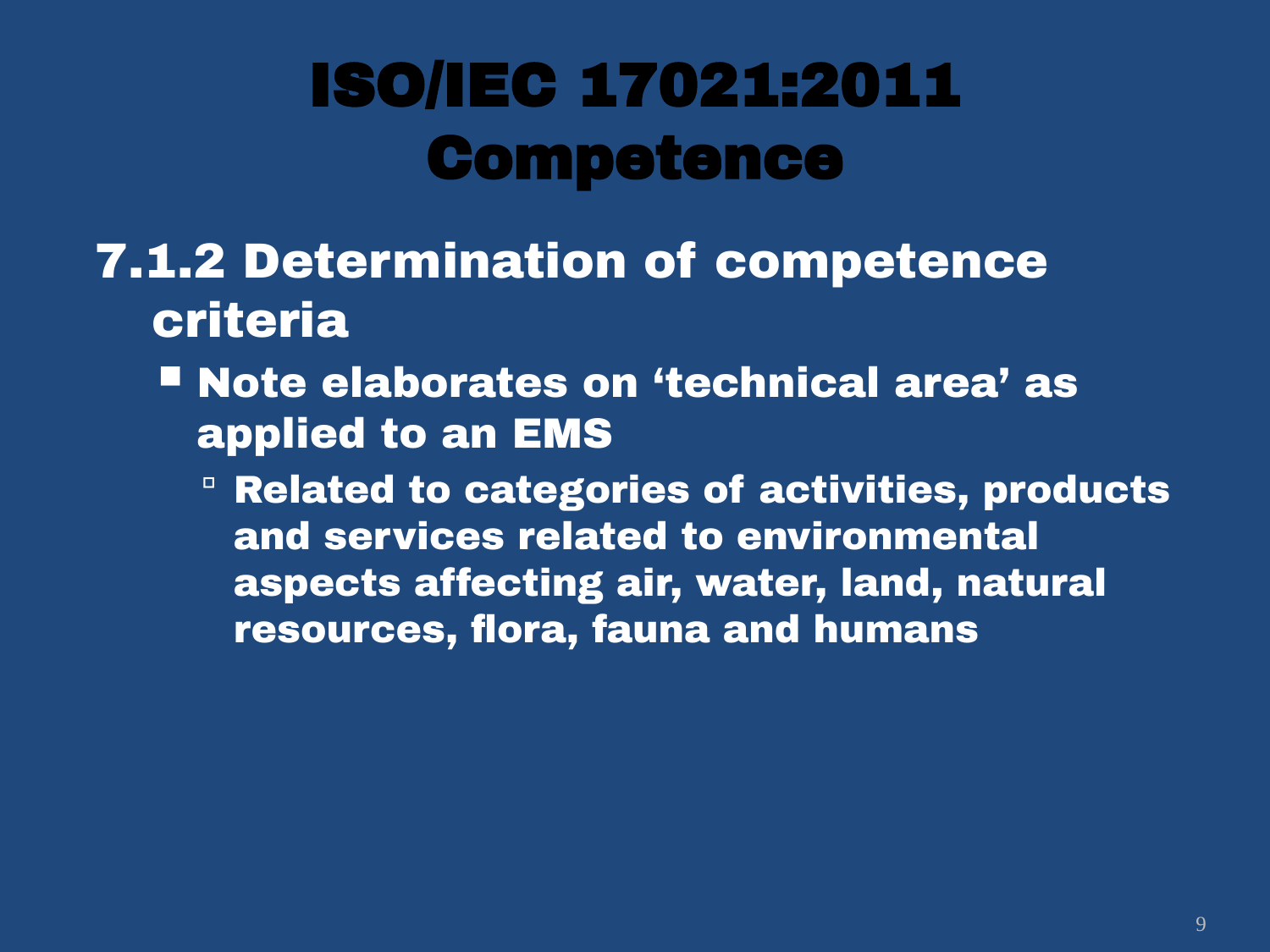

# ISO/IEC 17021:2011 Competence
7.1.2 Determination of competence criteria
Note elaborates on ‘technical area’ as applied to an EMS
Related to categories of activities, products and services related to environmental aspects affecting air, water, land, natural resources, flora, fauna and humans
9